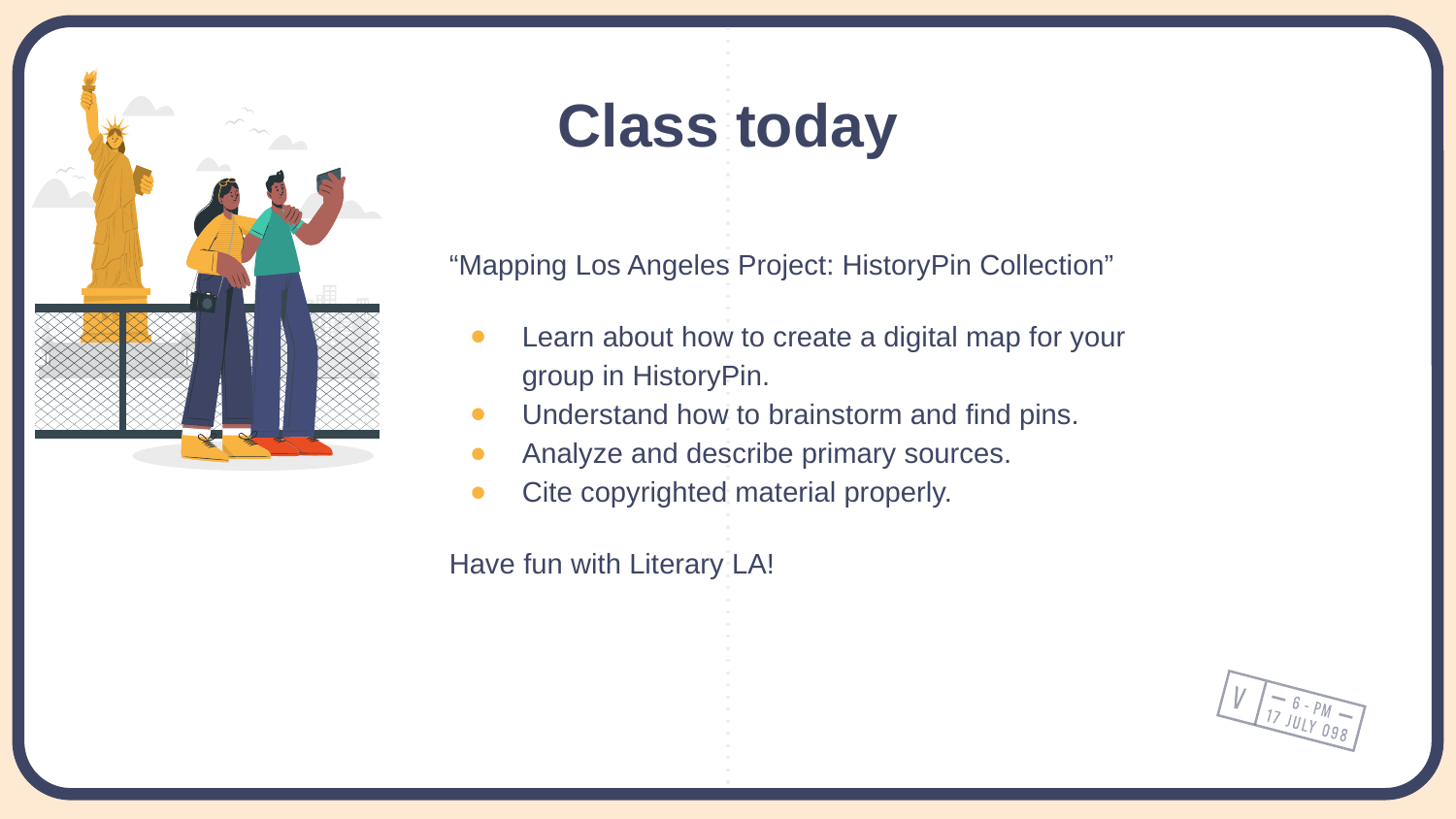

# Class today
“Mapping Los Angeles Project: HistoryPin Collection”
Learn about how to create a digital map for your group in HistoryPin.
Understand how to brainstorm and find pins.
Analyze and describe primary sources.
Cite copyrighted material properly.
Have fun with Literary LA!